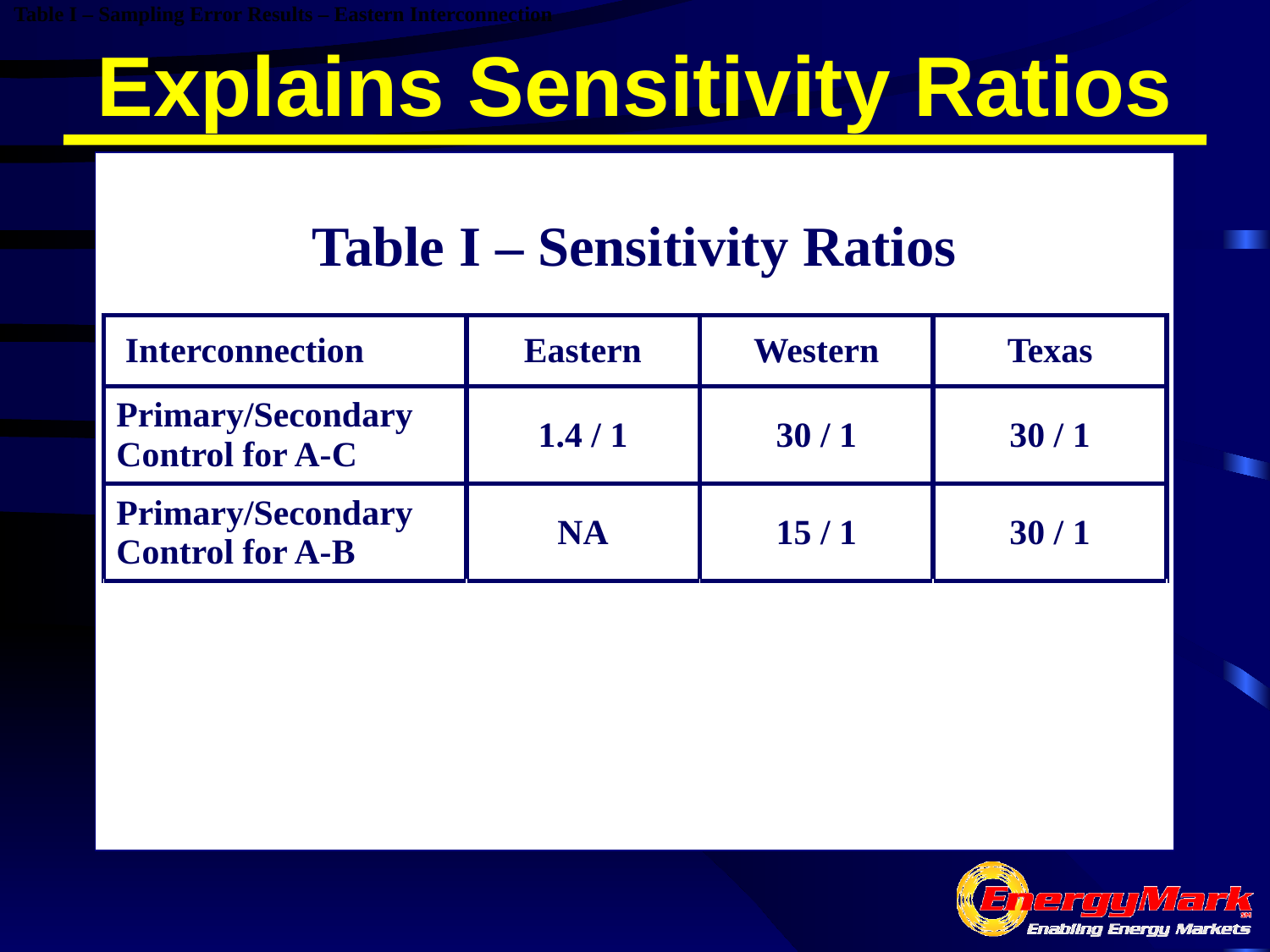

Table I – Sampling Error Results – Eastern Interconnection

# Explains Sensitivity Ratios

Table I – Sensitivity Ratios
| Interconnection | Eastern | Western | Texas |
| --- | --- | --- | --- |
| Primary/Secondary Control for A-C | 1.4 / 1 | 30 / 1 | 30 / 1 |
| Primary/Secondary Control for A-B | NA | 15 / 1 | 30 / 1 |
|  |  |  |  |
|  |  |  |  |
explicitly